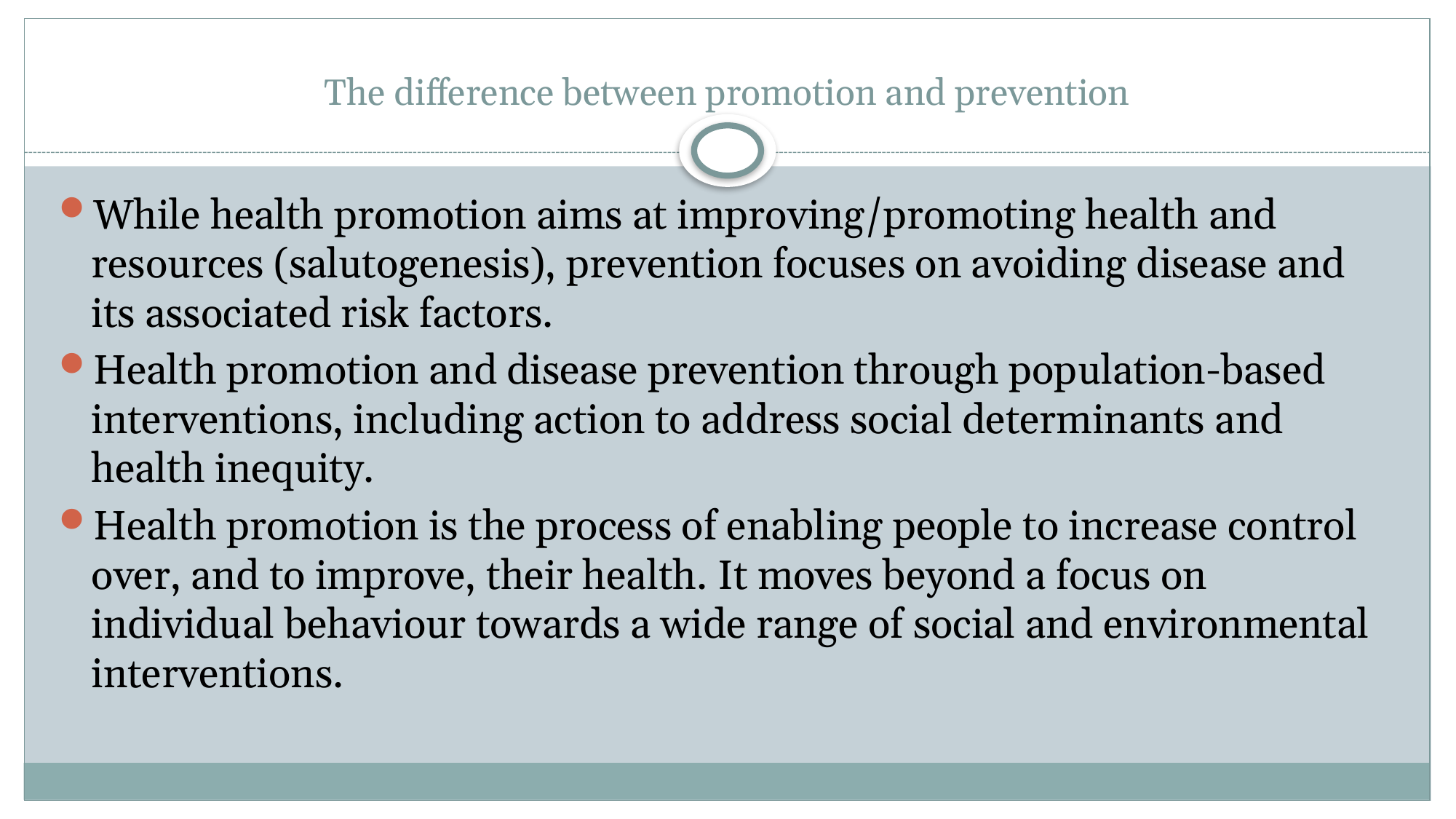

# The difference between promotion and prevention
While health promotion aims at improving/promoting health and resources (salutogenesis), prevention focuses on avoiding disease and its associated risk factors.
Health promotion and disease prevention through population-based interventions, including action to address social determinants and health inequity.
Health promotion is the process of enabling people to increase control over, and to improve, their health. It moves beyond a focus on individual behaviour towards a wide range of social and environmental interventions.